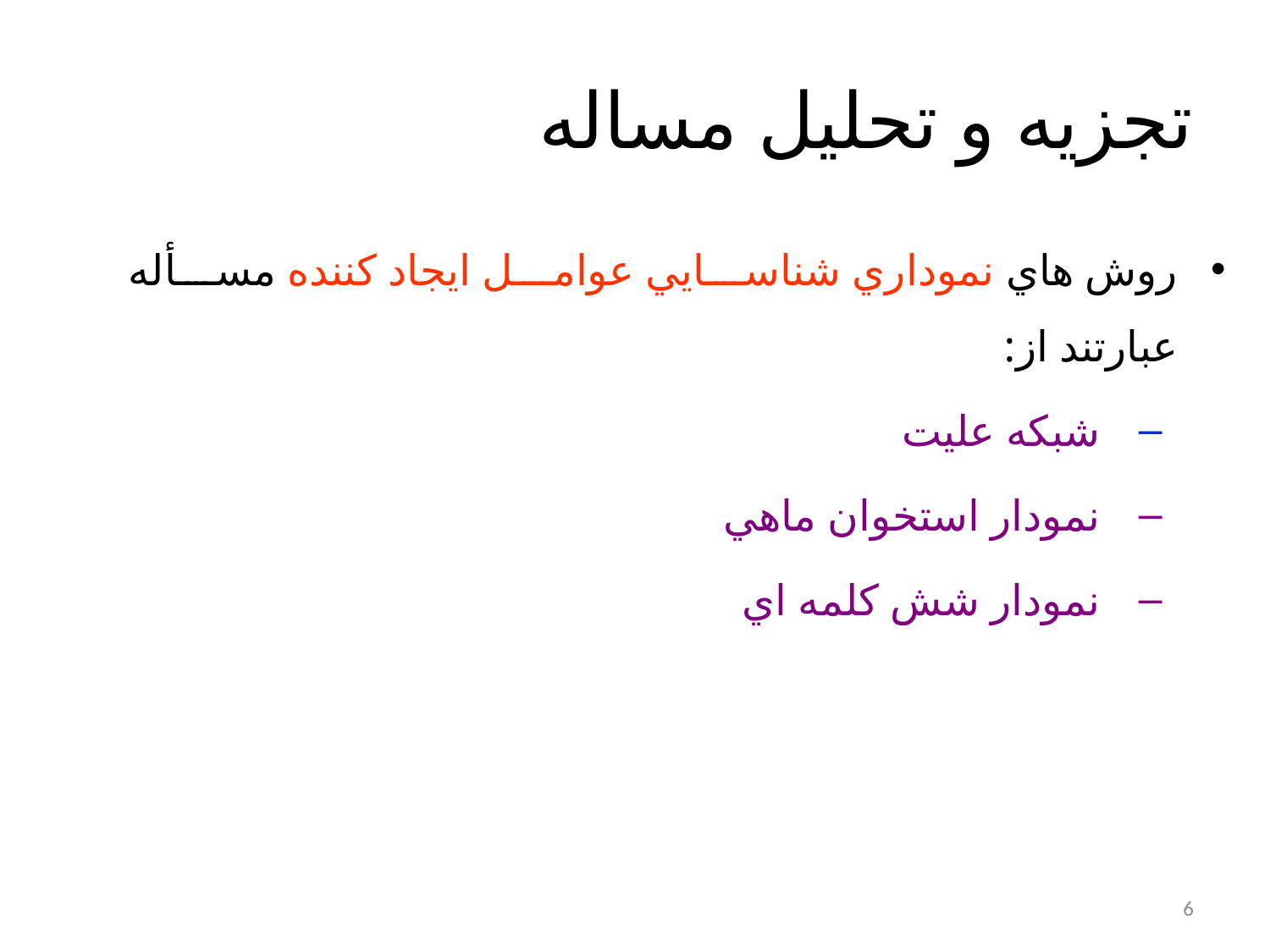

# تجزيه و تحليل مساله
روش هاي نموداري شناسايي عوامل ايجاد كننده مسأله  عبارتند از:
  شبكه عليت
  نمودار استخوان ماهي
  نمودار شش كلمه اي

6